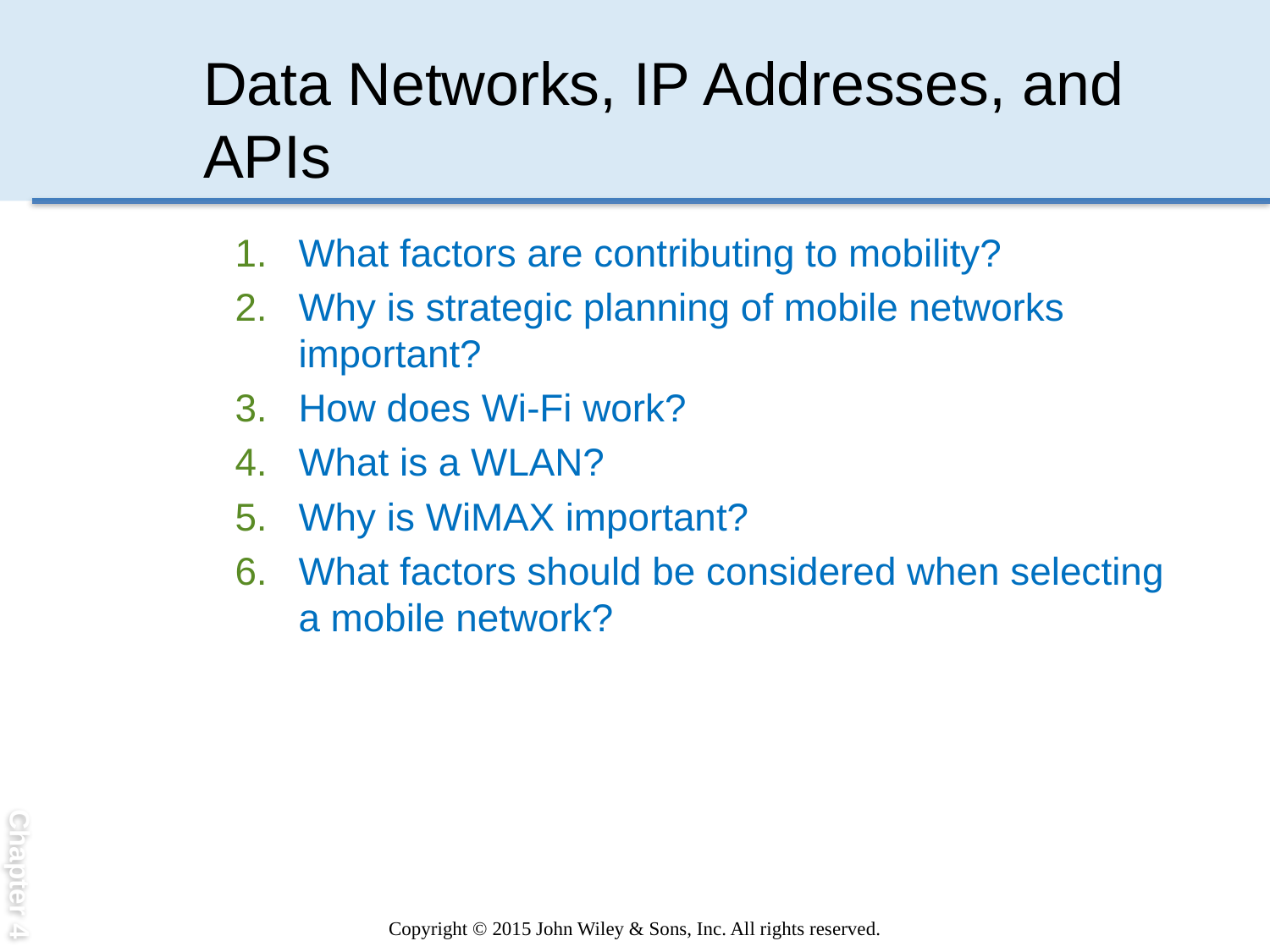

Chapter 4
# Data Networks, IP Addresses, and APIs
What factors are contributing to mobility?
Why is strategic planning of mobile networks important?
How does Wi-Fi work?
What is a WLAN?
Why is WiMAX important?
What factors should be considered when selecting a mobile network?